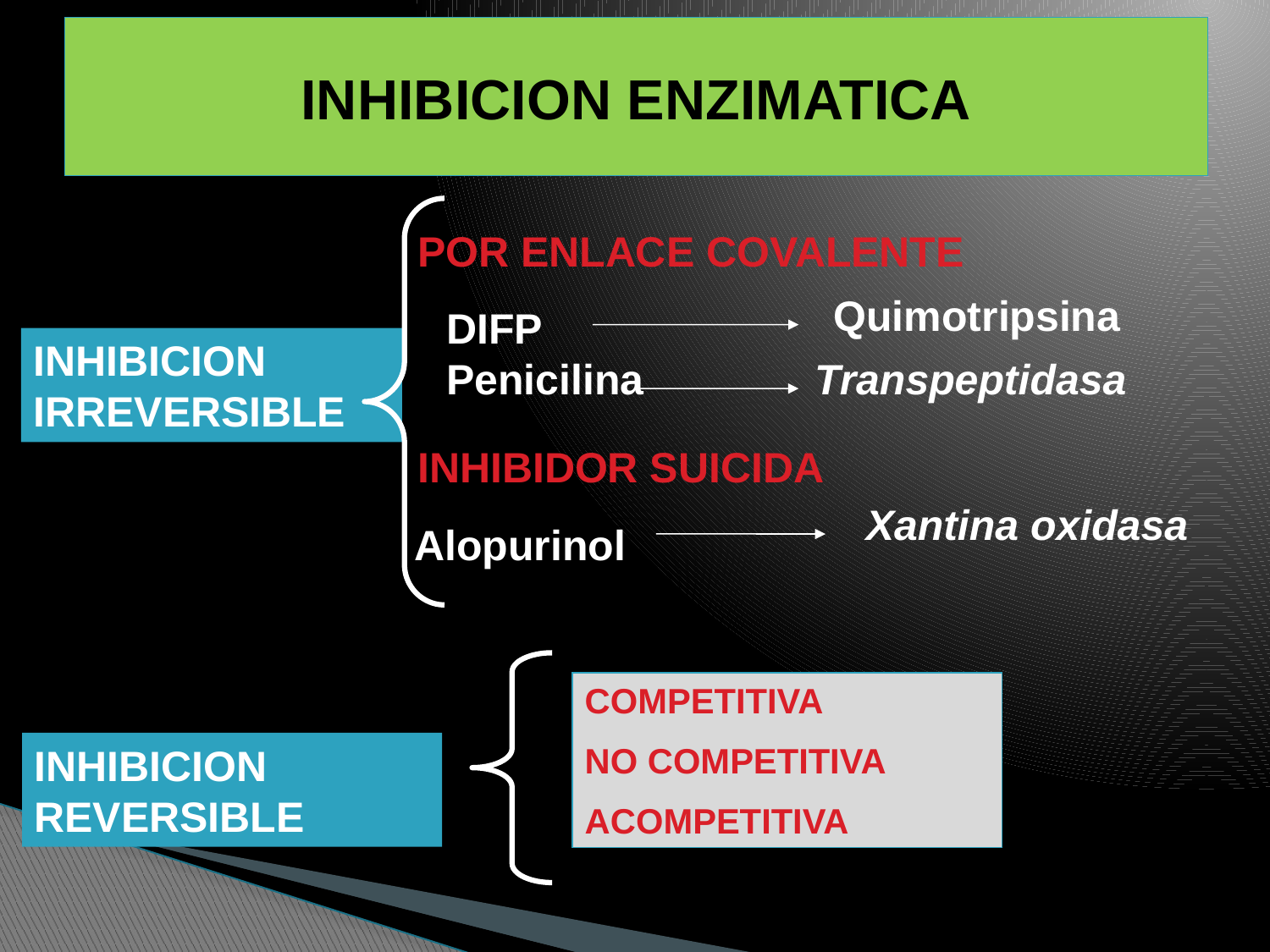

# INHIBICION ENZIMATICA

POR ENLACE COVALENTE

INHIBIDOR SUICIDA

Quimotripsina
DIFP

INHIBICION
IRREVERSIBLE
Penicilina
Transpeptidasa

Xantina oxidasa
Alopurinol

COMPETITIVA
NO COMPETITIVA
ACOMPETITIVA
INHIBICION REVERSIBLE